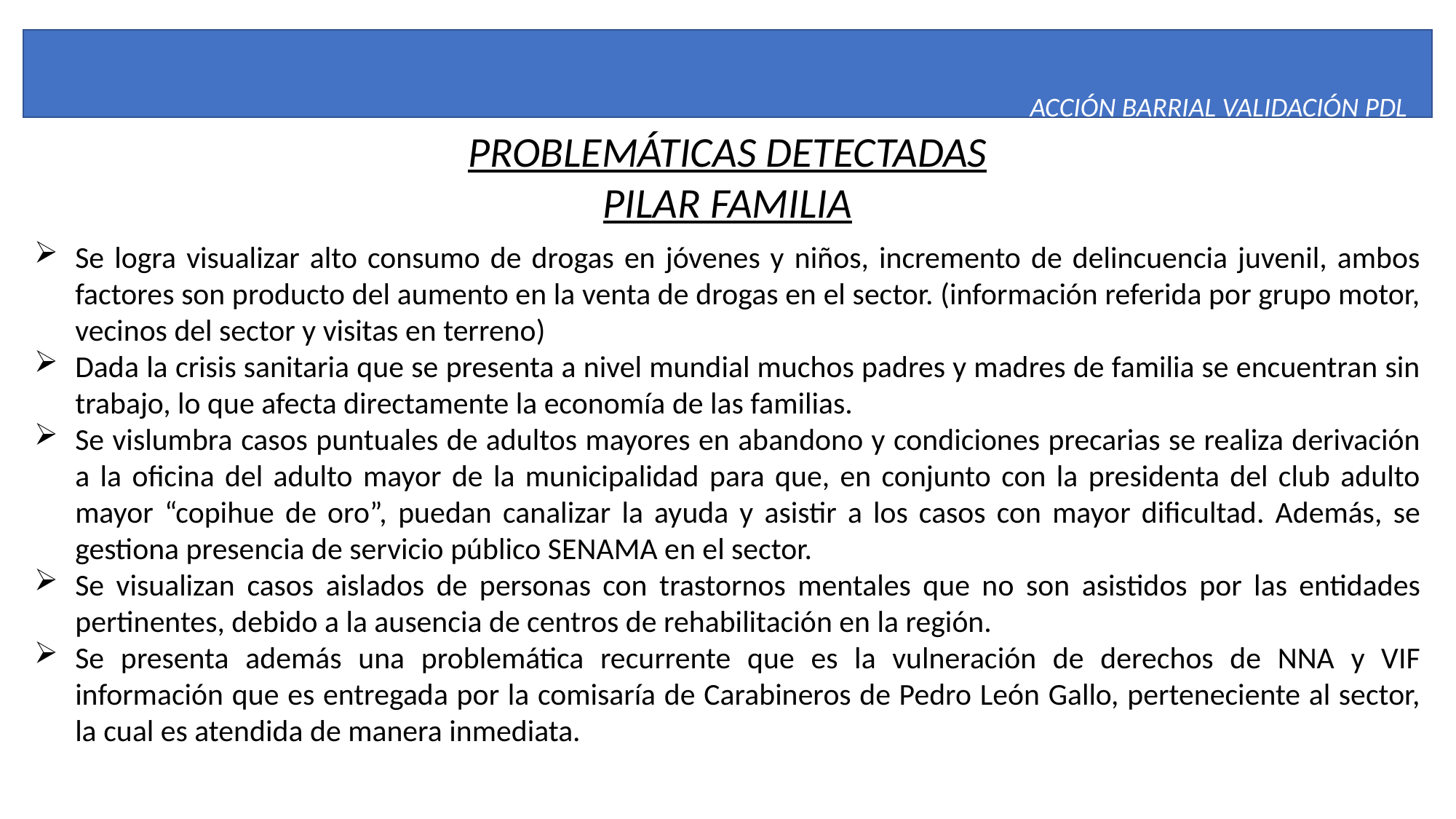

ACCIÓN BARRIAL VALIDACIÓN PDL

PROBLEMÁTICAS DETECTADAS
PILAR FAMILIA

Se logra visualizar alto consumo de drogas en jóvenes y niños, incremento de delincuencia juvenil, ambos factores son producto del aumento en la venta de drogas en el sector. (información referida por grupo motor, vecinos del sector y visitas en terreno)
Dada la crisis sanitaria que se presenta a nivel mundial muchos padres y madres de familia se encuentran sin trabajo, lo que afecta directamente la economía de las familias.
Se vislumbra casos puntuales de adultos mayores en abandono y condiciones precarias se realiza derivación a la oficina del adulto mayor de la municipalidad para que, en conjunto con la presidenta del club adulto mayor “copihue de oro”, puedan canalizar la ayuda y asistir a los casos con mayor dificultad. Además, se gestiona presencia de servicio público SENAMA en el sector.
Se visualizan casos aislados de personas con trastornos mentales que no son asistidos por las entidades pertinentes, debido a la ausencia de centros de rehabilitación en la región.
Se presenta además una problemática recurrente que es la vulneración de derechos de NNA y VIF información que es entregada por la comisaría de Carabineros de Pedro León Gallo, perteneciente al sector, la cual es atendida de manera inmediata.